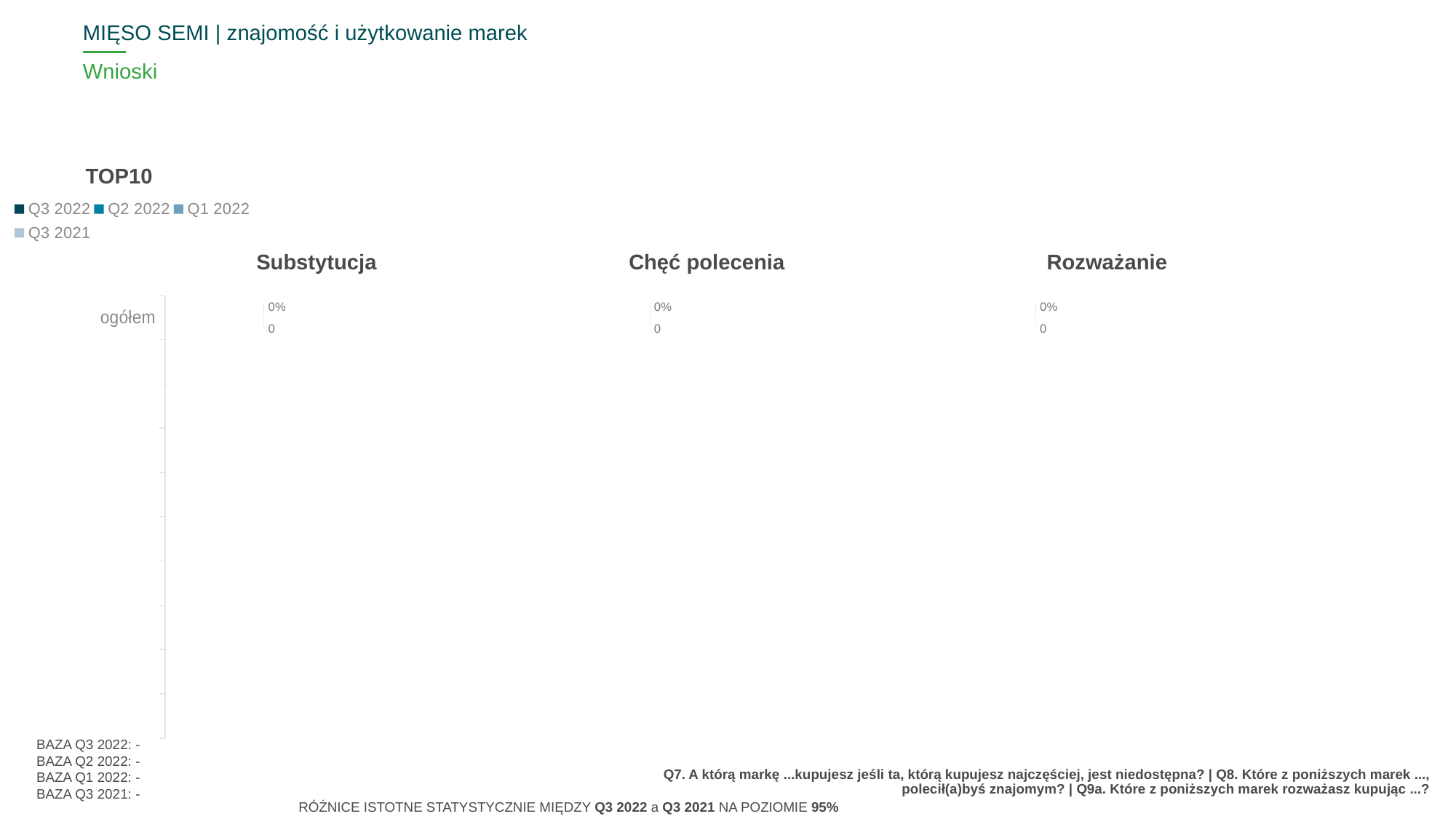

MIĘSO SEMI | znajomość i użytkowanie marek
# Wnioski
TOP10

### Chart

| Category | Q3 2022 | Q2 2022 | Q1 2022 | Q3 2021 |
|---|---|---|---|---|
|  | None | None | None | None |
|  | None | None | None | None |
|  | None | None | None | None |
|  | None | None | None | None |
|  | None | None | None | None |
|  | None | None | None | None |
|  | None | None | None | None |
Substytucja
Chęć polecenia
Rozważanie

### Chart

| Category | Kolumna2 |
|---|---|
| ogółem | None |

### Chart

| Category | Q3 2022 | Q2 2022 | Q1 2022 | Q3 2021 |
|---|---|---|---|---|
| ogółem | 0.0 | 0.0 | 0.0 | 0.0 |

### Chart

| Category | Q3 2022 | Q2 2022 | Q1 2022 | Q3 2021 |
|---|---|---|---|---|
| ogółem | 0.0 | 0.0 | 0.0 | 0.0 |

### Chart

| Category | Q3 2022 | Q2 2022 | Q1 2022 | Q3 2021 |
|---|---|---|---|---|
| ogółem | 0.0 | 0.0 | 0.0 | 0.0 |
BAZA Q3 2022: -
BAZA Q2 2022: -
BAZA Q1 2022: -
BAZA Q3 2021: -
Q7. A którą markę ...kupujesz jeśli ta, którą kupujesz najczęściej, jest niedostępna? | Q8. Które z poniższych marek ..., polecił(a)byś znajomym? | Q9a. Które z poniższych marek rozważasz kupując ...?
RÓŻNICE ISTOTNE STATYSTYCZNIE MIĘDZY Q3 2022 a Q3 2021 NA POZIOMIE 95%